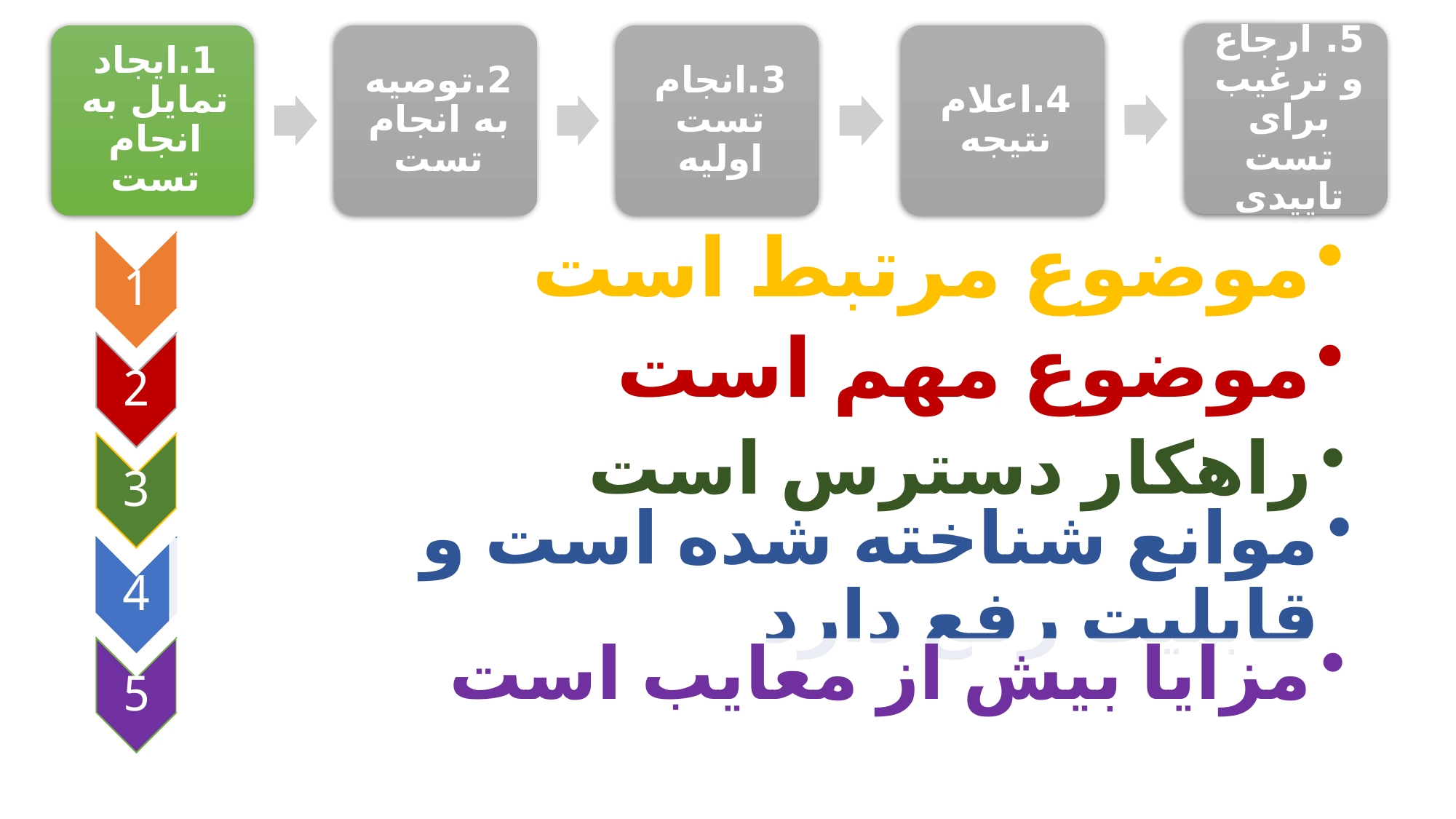

1.ایجاد تمایل به انجام تست

2.توصیه به انجام تست

3.انجام تست اولیه

4.اعلام نتیجه

5. ارجاع و ترغیب برای تست تاییدی
1
موضوع مرتبط است
2
موضوع مهم است
3
راهکار دسترس است
4
موانع شناخته شده است و قابلیت رفع دارد
5
مزایا بیش از معایب است